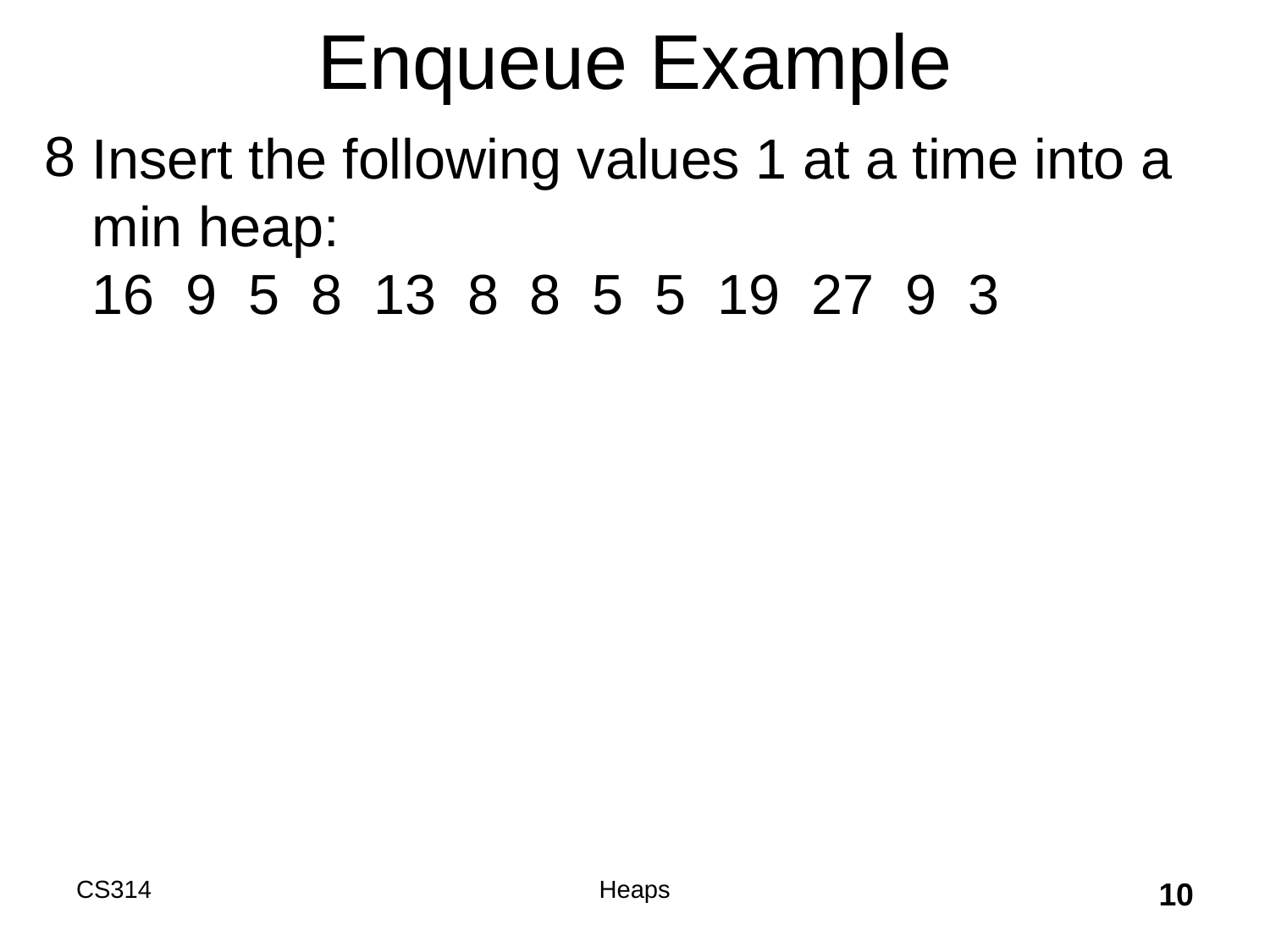

# Enqueue Example
Insert the following values 1 at a time into a min heap:
16  9  5  8  13  8  8  5  5  19  27  9  3
CS314
Heaps
10